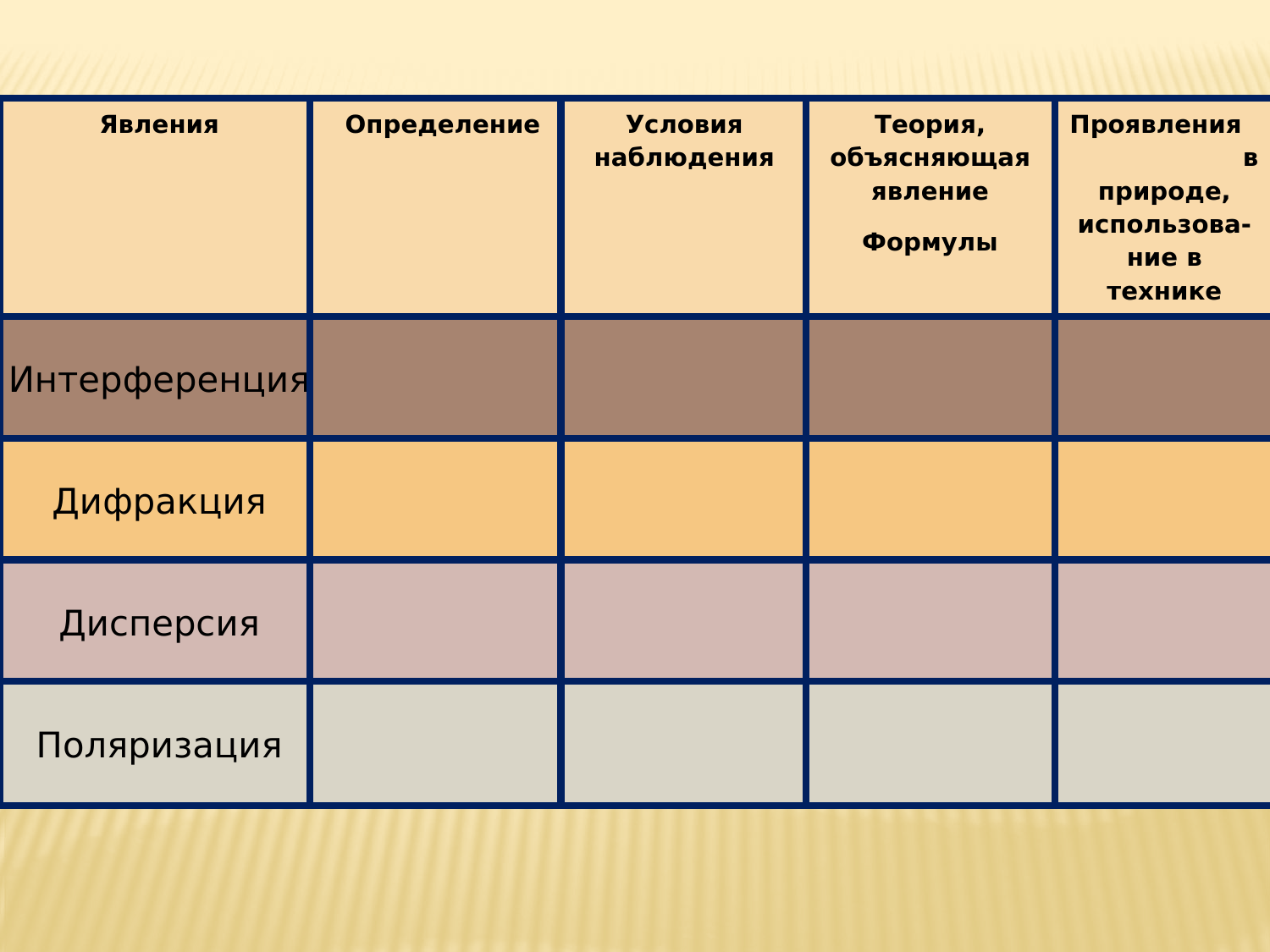

|  |  |  |  |  |
| --- | --- | --- | --- | --- |
| Явления | Определение | Условия наблюдения | Теория, объясняющая явление Формулы | Проявления в природе, использова-ние в технике |
| --- | --- | --- | --- | --- |
| Интерференция |  |  |  |  |
| Дифракция |  |  |  |  |
| Дисперсия |  |  |  |  |
| Поляризация |  |  |  |  |